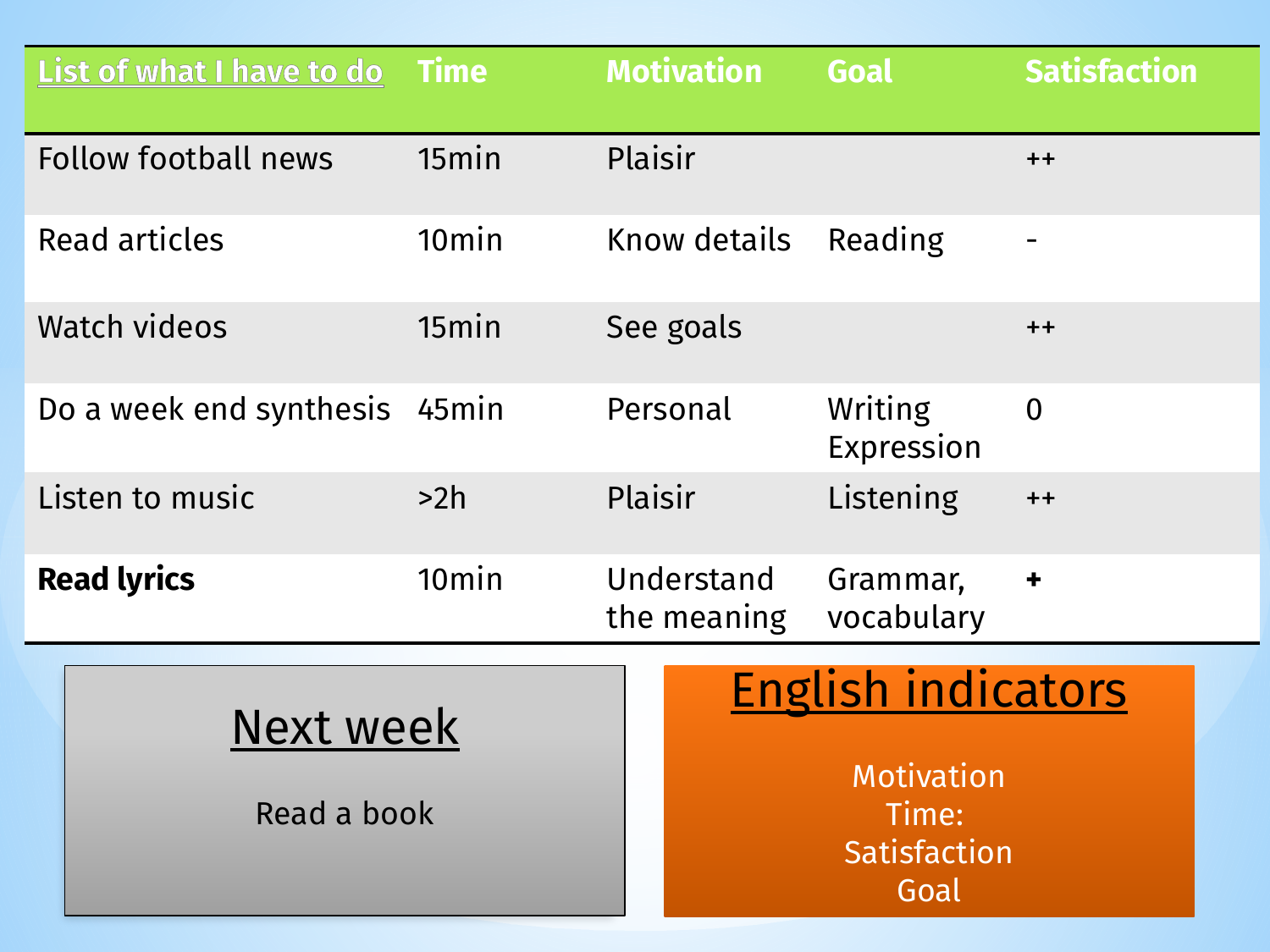

| List of what I have to do | Time | Motivation | Goal | Satisfaction |
| --- | --- | --- | --- | --- |
| Follow football news | 15min | Plaisir |  | ++ |
| Read articles | 10min | Know details | Reading | - |
| Watch videos | 15min | See goals |  | ++ |
| Do a week end synthesis | 45min | Personal | Writing Expression | 0 |
| Listen to music | >2h | Plaisir | Listening | ++ |
| Read lyrics | 10min | Understand the meaning | Grammar, vocabulary | + |

Next week

Read a book

English indicators

Motivation
Time:
Satisfaction
Goal